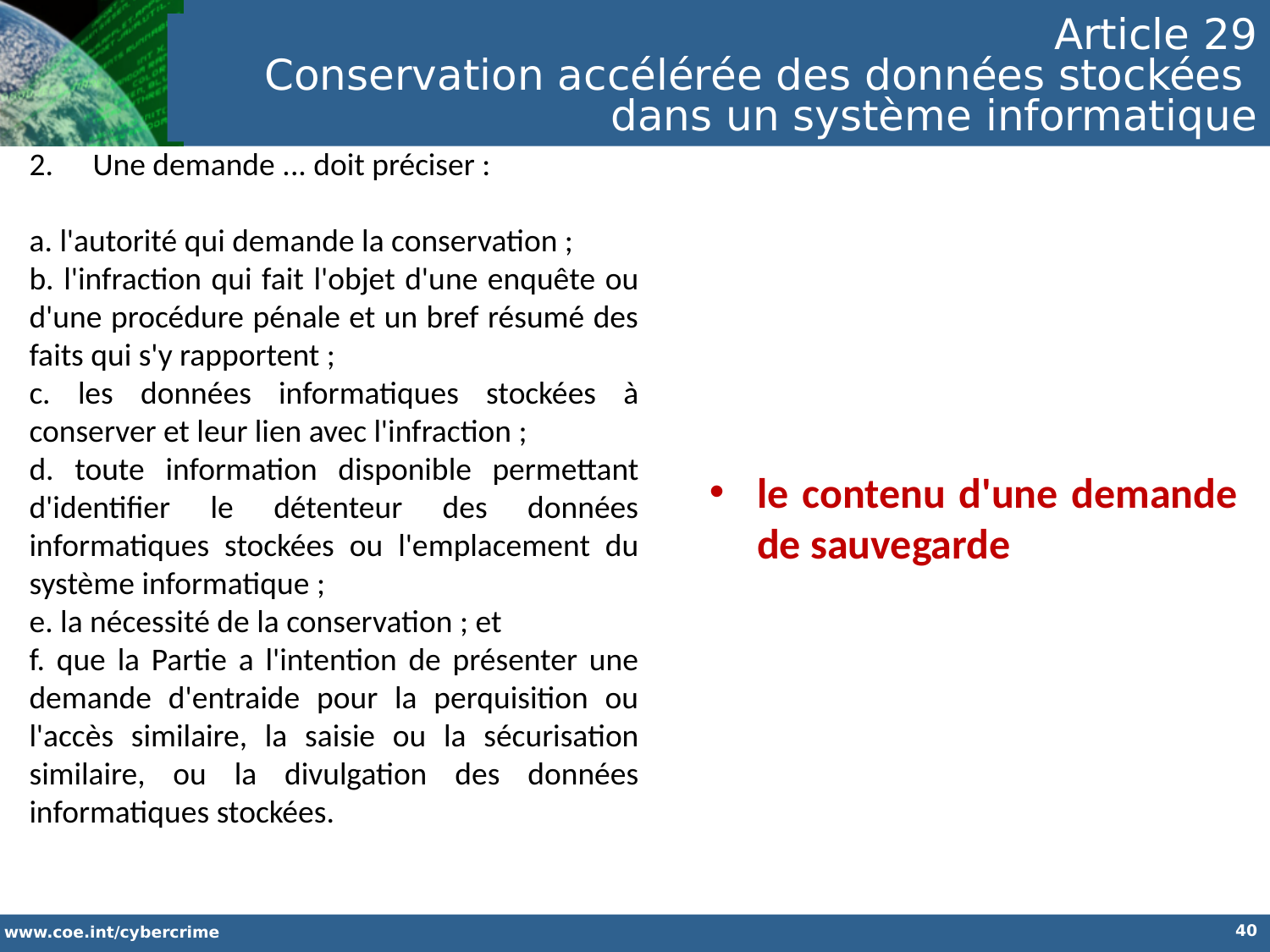

Article 29
Conservation accélérée des données stockées
dans un système informatique
Une demande ... doit préciser :

a. l'autorité qui demande la conservation ;
b. l'infraction qui fait l'objet d'une enquête ou d'une procédure pénale et un bref résumé des faits qui s'y rapportent ;
c. les données informatiques stockées à conserver et leur lien avec l'infraction ;
d. toute information disponible permettant d'identifier le détenteur des données informatiques stockées ou l'emplacement du système informatique ;
e. la nécessité de la conservation ; et
f. que la Partie a l'intention de présenter une demande d'entraide pour la perquisition ou l'accès similaire, la saisie ou la sécurisation similaire, ou la divulgation des données informatiques stockées.
le contenu d'une demande de sauvegarde
40